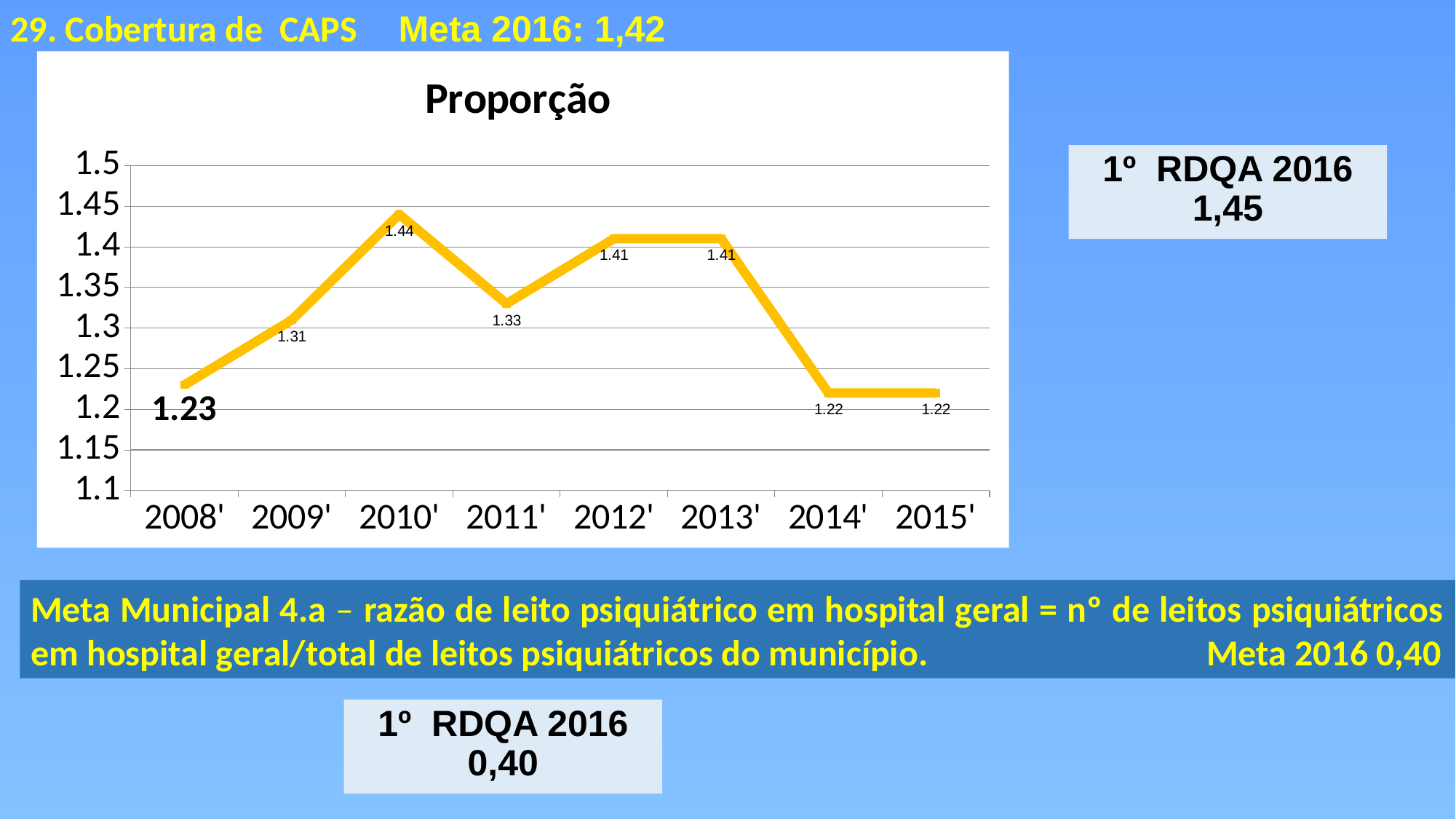

29. Cobertura de  CAPS     Meta 2016: 1,42

### Chart:

| Category | Proporção  |
|---|---|
| 2008' | 1.23 |
| 2009' | 1.31 |
| 2010' | 1.44 |
| 2011' | 1.33 |
| 2012' | 1.41 |
| 2013' | 1.41 |
| 2014' | 1.22 |
| 2015' | 1.22 |
1º  RDQA 2016 1,45

Meta Municipal 4.a – razão de leito psiquiátrico em hospital geral = nº de leitos psiquiátricos em hospital geral/total de leitos psiquiátricos do município.                                  Meta 2016 0,40
1º  RDQA 2016 0,40